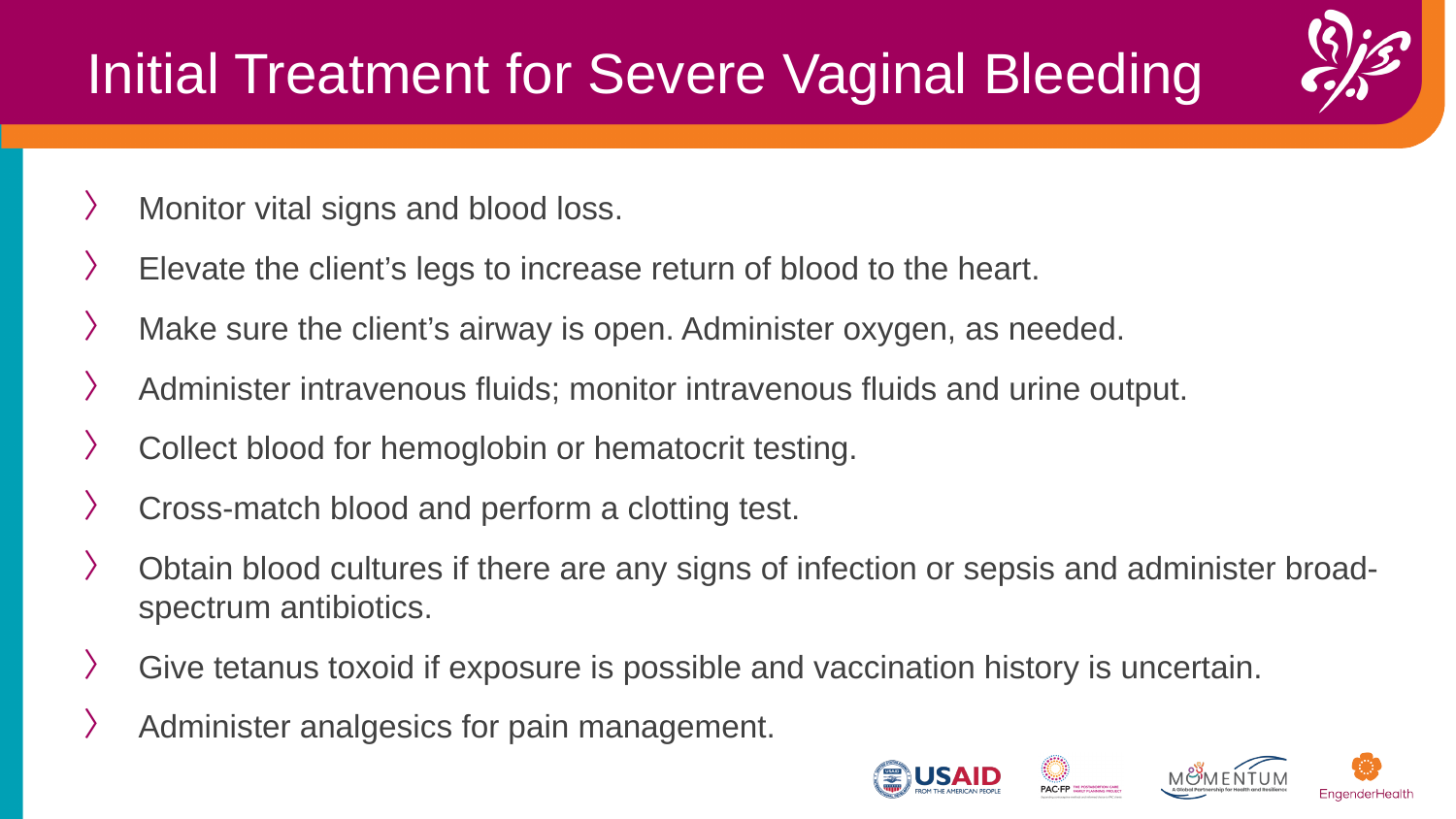

Initial Treatment for Severe Vaginal Bleeding
Monitor vital signs and blood loss.
Elevate the client’s legs to increase return of blood to the heart.
Make sure the client’s airway is open. Administer oxygen, as needed.
Administer intravenous fluids; monitor intravenous fluids and urine output.
Collect blood for hemoglobin or hematocrit testing.
Cross-match blood and perform a clotting test.
Obtain blood cultures if there are any signs of infection or sepsis and administer broad-spectrum antibiotics.
Give tetanus toxoid if exposure is possible and vaccination history is uncertain.
Administer analgesics for pain management.